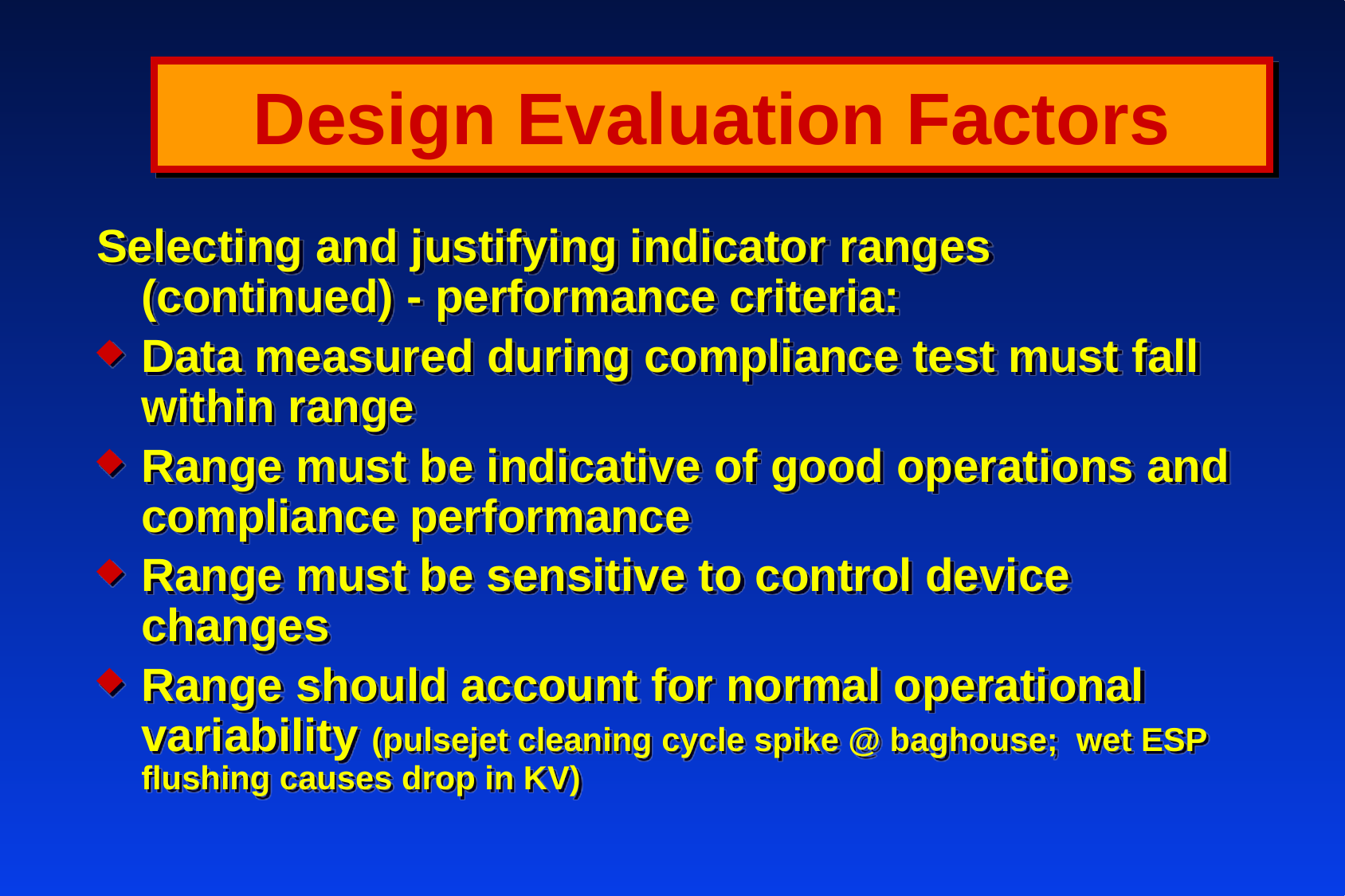

# Design Evaluation Factors
Selecting and justifying indicator ranges (continued) - performance criteria:
Data measured during compliance test must fall within range
Range must be indicative of good operations and compliance performance
Range must be sensitive to control device changes
Range should account for normal operational variability (pulsejet cleaning cycle spike @ baghouse;  wet ESP flushing causes drop in KV)